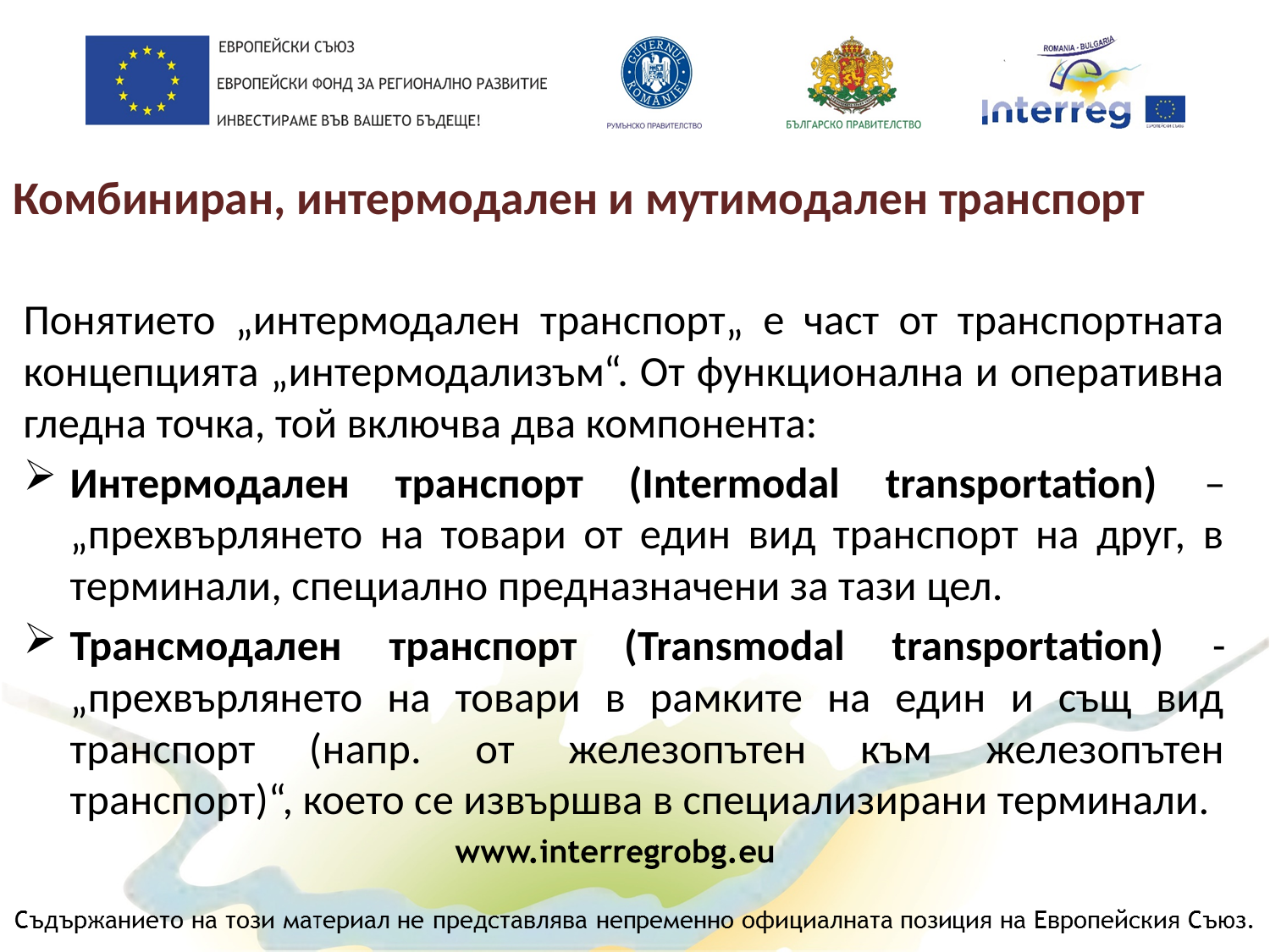

# Комбиниран, интермодален и мутимодален транспорт
Понятието „интермодален транспорт„ е част от транспортната концепцията „интермодализъм“. От функционална и оперативна гледна точка, той включва два компонента:
Интермодален транспорт (Intermodal transportation) – „прехвърлянето на товари от един вид транспорт на друг, в терминали, специално предназначени за тази цел.
Трансмодален транспорт (Transmodal transportation) - „прехвърлянето на товари в рамките на един и същ вид транспорт (напр. от железопътен към железопътен транспорт)“, което се извършва в специализирани терминали.